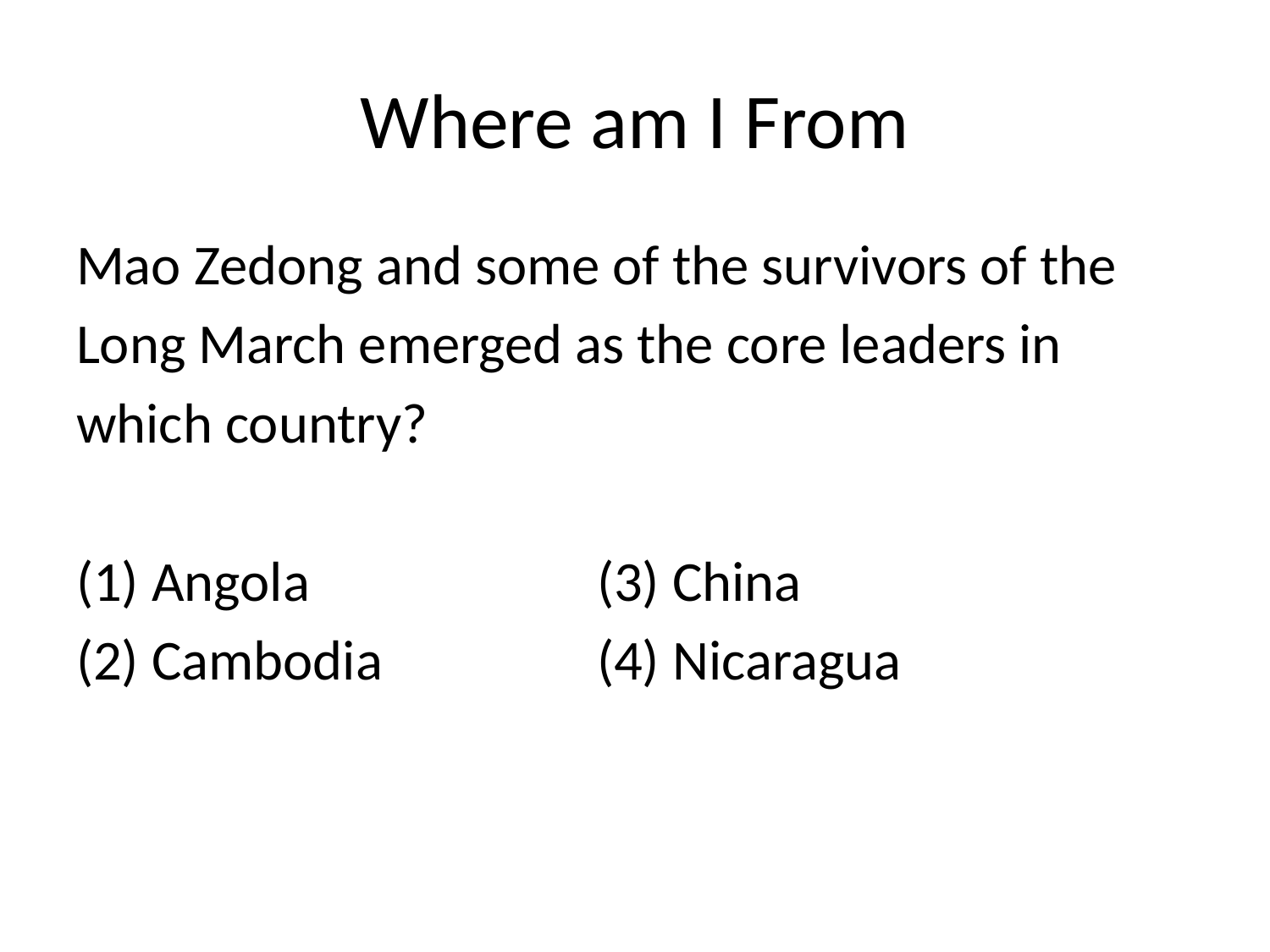

# Where am I From
Mao Zedong and some of the survivors of the
Long March emerged as the core leaders in
which country?

(1) Angola			 (3) China
(2) Cambodia 		 (4) Nicaragua